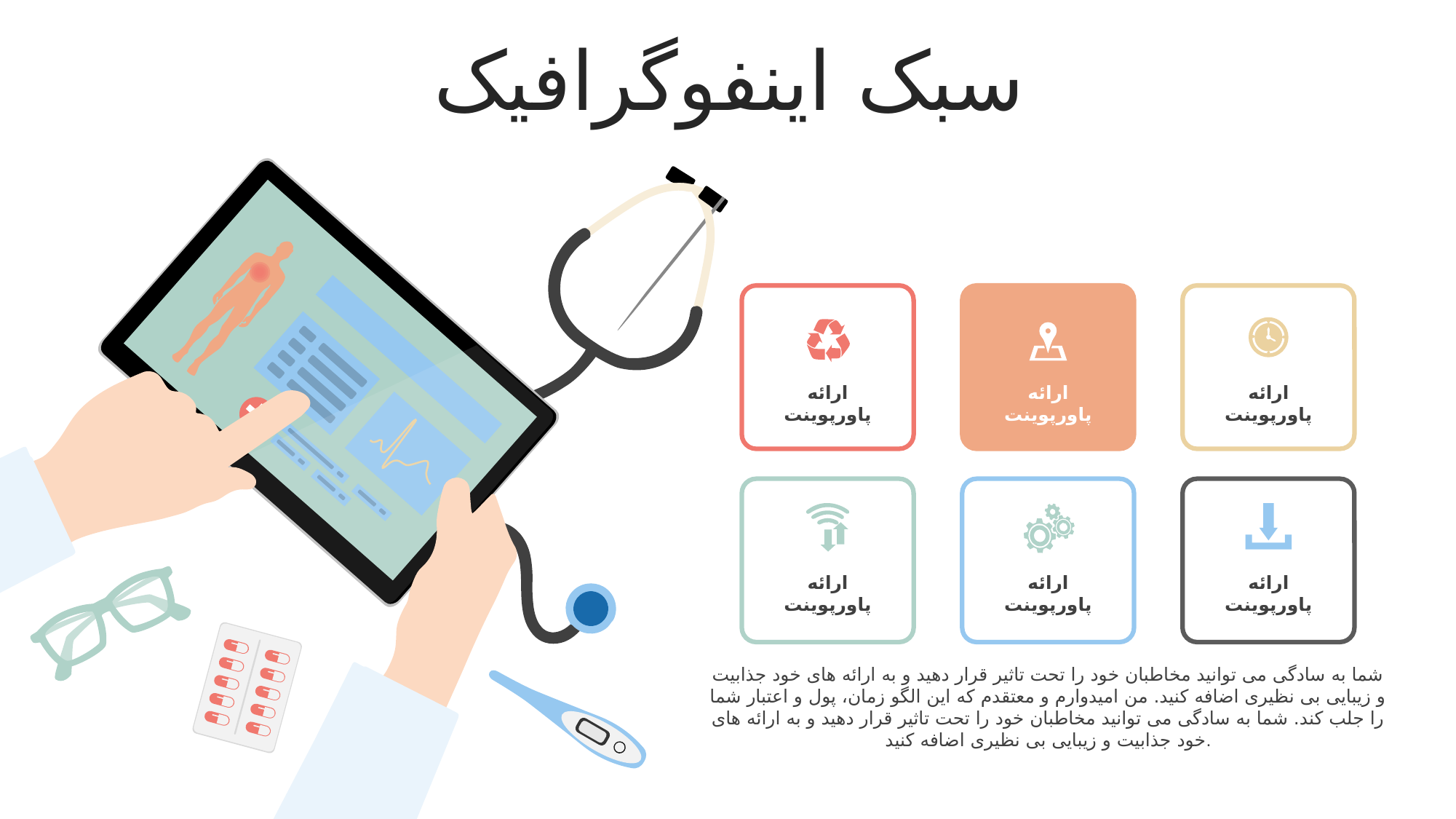

سبک اینفوگرافیک

ارائه پاورپوینت
ارائه پاورپوینت
ارائه پاورپوینت

ارائه پاورپوینت
ارائه پاورپوینت
ارائه پاورپوینت

شما به سادگی می توانید مخاطبان خود را تحت تاثیر قرار دهید و به ارائه های خود جذابیت و زیبایی بی نظیری اضافه کنید. من امیدوارم و معتقدم که این الگو زمان، پول و اعتبار شما را جلب کند. شما به سادگی می توانید مخاطبان خود را تحت تاثیر قرار دهید و به ارائه های خود جذابیت و زیبایی بی نظیری اضافه کنید.